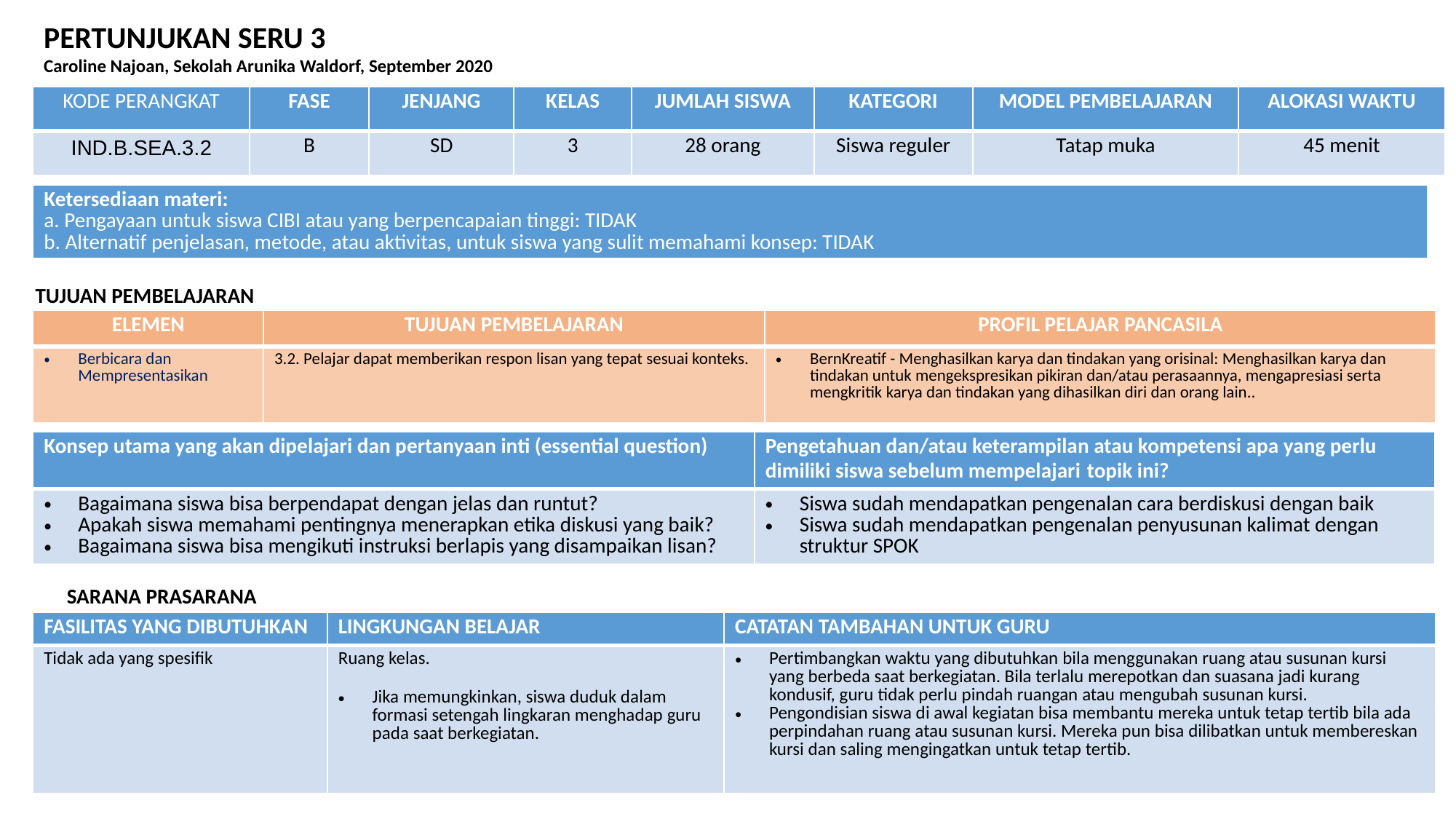

PERTUNJUKAN SERU 3
Caroline Najoan, Sekolah Arunika Waldorf, September 2020

| KODE PERANGKAT | FASE | JENJANG | KELAS | JUMLAH SISWA | KATEGORI | MODEL PEMBELAJARAN | ALOKASI WAKTU |
| --- | --- | --- | --- | --- | --- | --- | --- |
| IND.B.SEA.3.2 | B | SD | 3 | 28 orang | Siswa reguler | Tatap muka | 45 menit |
| Ketersediaan materi: a. Pengayaan untuk siswa CIBI atau yang berpencapaian tinggi: TIDAK b. Alternatif penjelasan, metode, atau aktivitas, untuk siswa yang sulit memahami konsep: TIDAK |
| --- |
TUJUAN PEMBELAJARAN
| ELEMEN | TUJUAN PEMBELAJARAN | PROFIL PELAJAR PANCASILA |
| --- | --- | --- |
| Berbicara dan Mempresentasikan | 3.2. Pelajar dapat memberikan respon lisan yang tepat sesuai konteks. | BernKreatif - Menghasilkan karya dan tindakan yang orisinal: Menghasilkan karya dan tindakan untuk mengekspresikan pikiran dan/atau perasaannya, mengapresiasi serta mengkritik karya dan tindakan yang dihasilkan diri dan orang lain.. |
| Konsep utama yang akan dipelajari dan pertanyaan inti (essential question) | Pengetahuan dan/atau keterampilan atau kompetensi apa yang perlu dimiliki siswa sebelum mempelajari topik ini? |
| --- | --- |
| Bagaimana siswa bisa berpendapat dengan jelas dan runtut? Apakah siswa memahami pentingnya menerapkan etika diskusi yang baik? Bagaimana siswa bisa mengikuti instruksi berlapis yang disampaikan lisan? | Siswa sudah mendapatkan pengenalan cara berdiskusi dengan baik Siswa sudah mendapatkan pengenalan penyusunan kalimat dengan struktur SPOK |
SARANA PRASARANA
| FASILITAS YANG DIBUTUHKAN | LINGKUNGAN BELAJAR | CATATAN TAMBAHAN UNTUK GURU |
| --- | --- | --- |
| Tidak ada yang spesifik | Ruang kelas. Jika memungkinkan, siswa duduk dalam formasi setengah lingkaran menghadap guru pada saat berkegiatan. | Pertimbangkan waktu yang dibutuhkan bila menggunakan ruang atau susunan kursi yang berbeda saat berkegiatan. Bila terlalu merepotkan dan suasana jadi kurang kondusif, guru tidak perlu pindah ruangan atau mengubah susunan kursi. Pengondisian siswa di awal kegiatan bisa membantu mereka untuk tetap tertib bila ada perpindahan ruang atau susunan kursi. Mereka pun bisa dilibatkan untuk membereskan kursi dan saling mengingatkan untuk tetap tertib. |